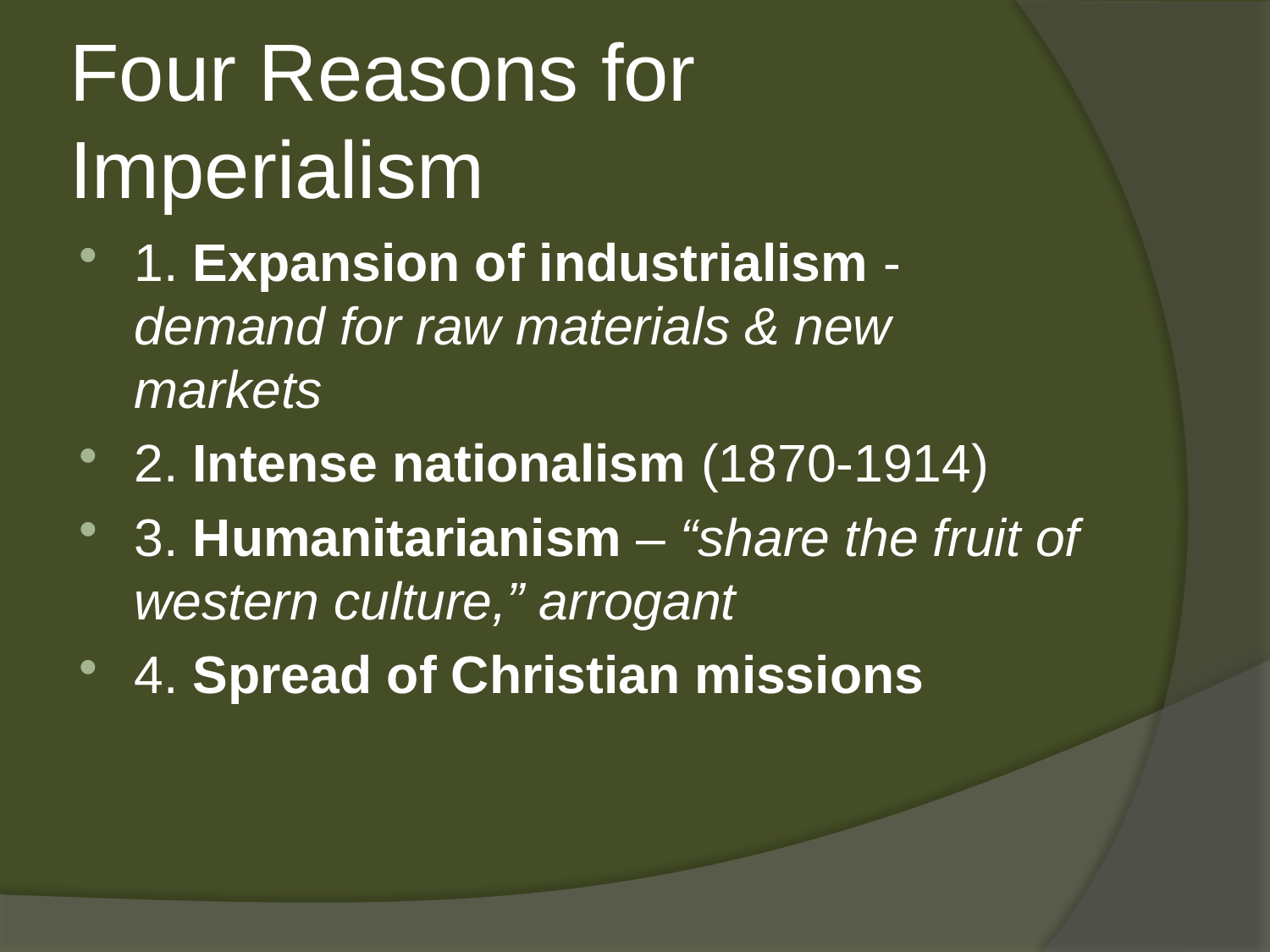

# Four Reasons for Imperialism
1. Expansion of industrialism -demand for raw materials & new markets
2. Intense nationalism (1870-1914)
3. Humanitarianism – “share the fruit of western culture,” arrogant
4. Spread of Christian missions